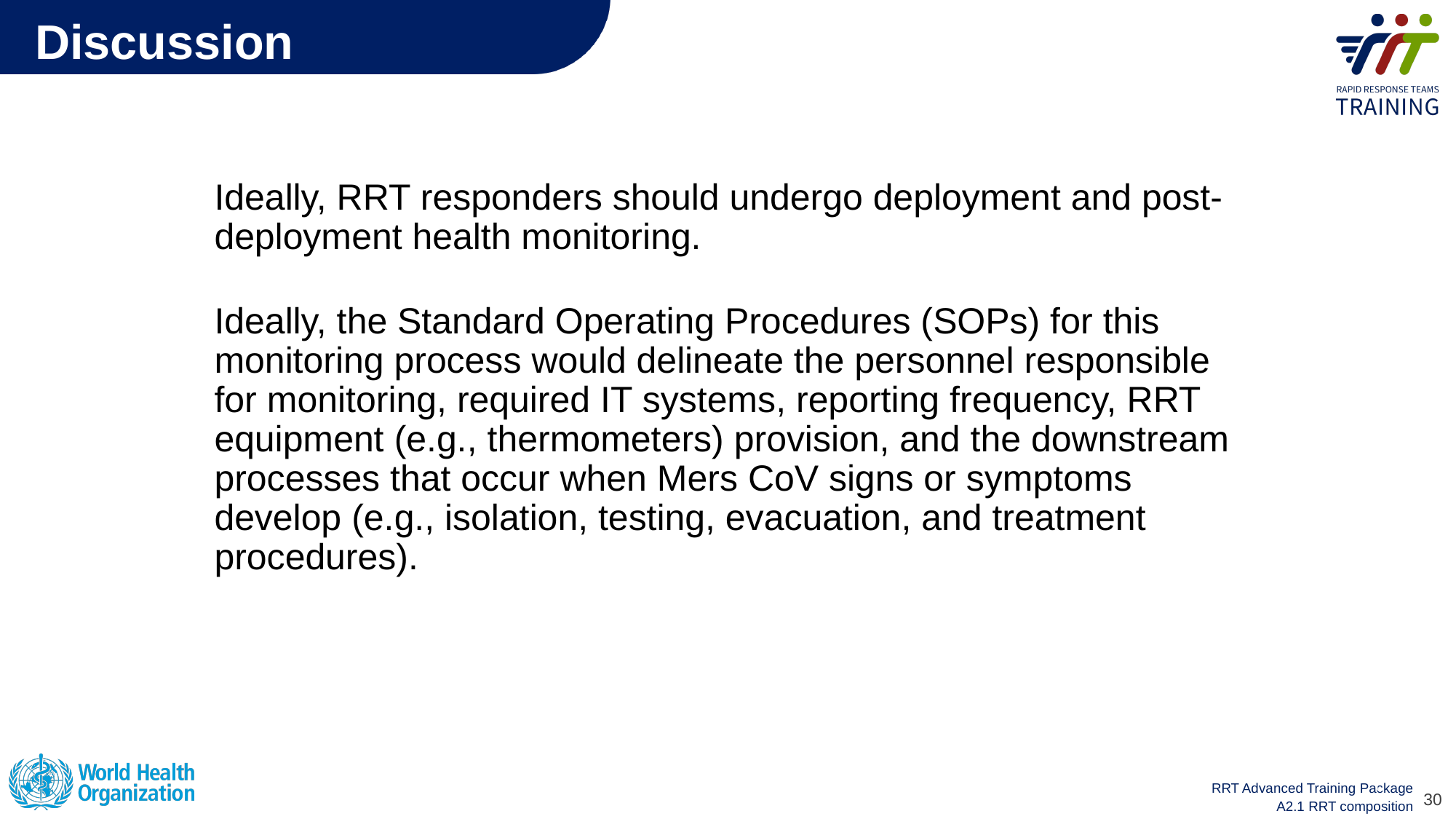

Discussion

Ideally, RRT responders should undergo deployment and post-deployment health monitoring.

Ideally, the Standard Operating Procedures (SOPs) for this monitoring process would delineate the personnel responsible for monitoring, required IT systems, reporting frequency, RRT equipment (e.g., thermometers) provision, and the downstream processes that occur when Mers CoV signs or symptoms develop (e.g., isolation, testing, evacuation, and treatment procedures).
30